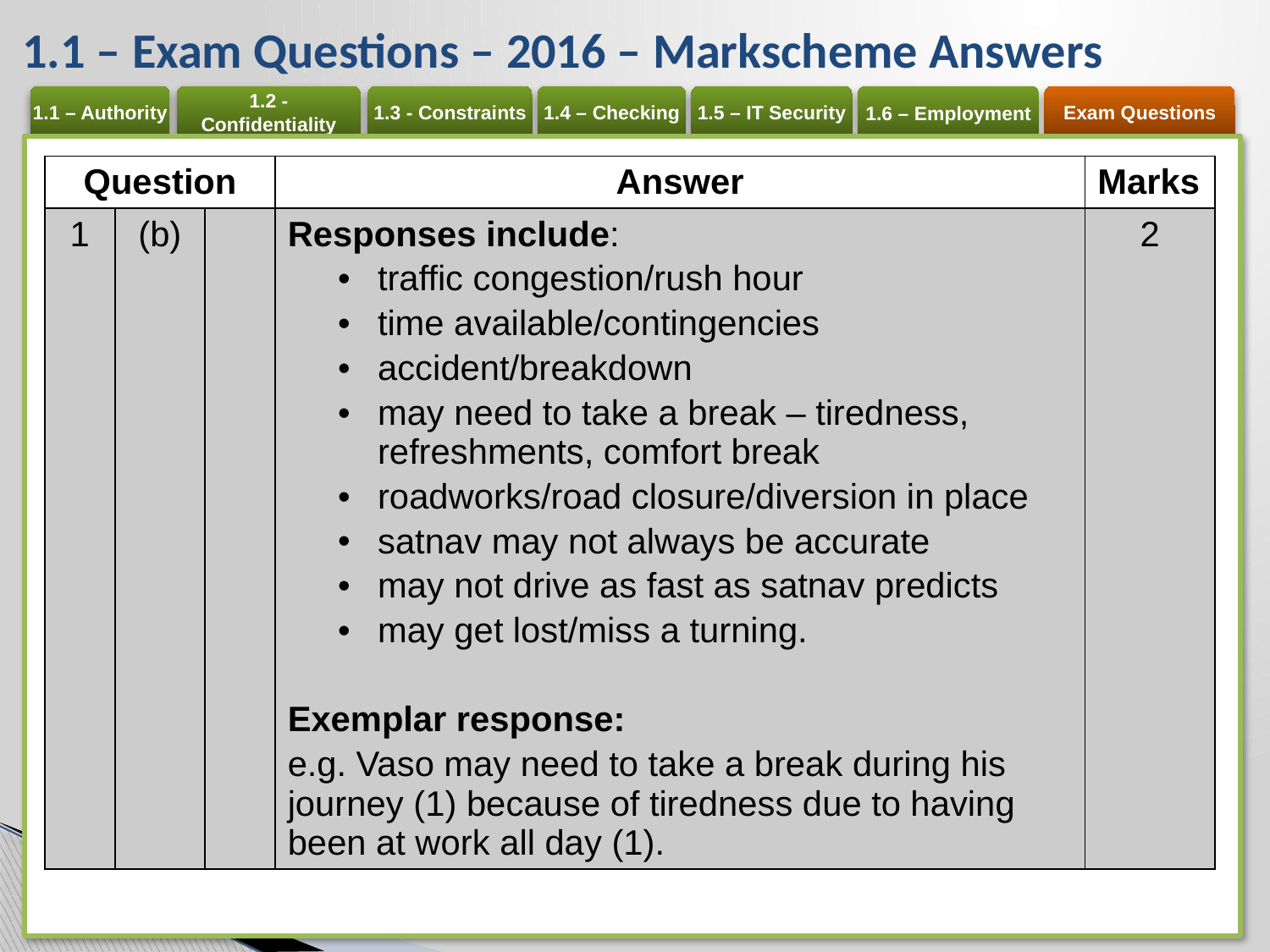

# 1.1 – Exam Questions – 2016 – Markscheme Answers
| Question |  |  | Answer | Marks |
| --- | --- | --- | --- | --- |
| 1 | (b) |  | Responses include: traffic congestion/rush hour time available/contingencies accident/breakdown may need to take a break – tiredness, refreshments, comfort break roadworks/road closure/diversion in place satnav may not always be accurate may not drive as fast as satnav predicts may get lost/miss a turning. Exemplar response: e.g. Vaso may need to take a break during his journey (1) because of tiredness due to having been at work all day (1). | 2 |